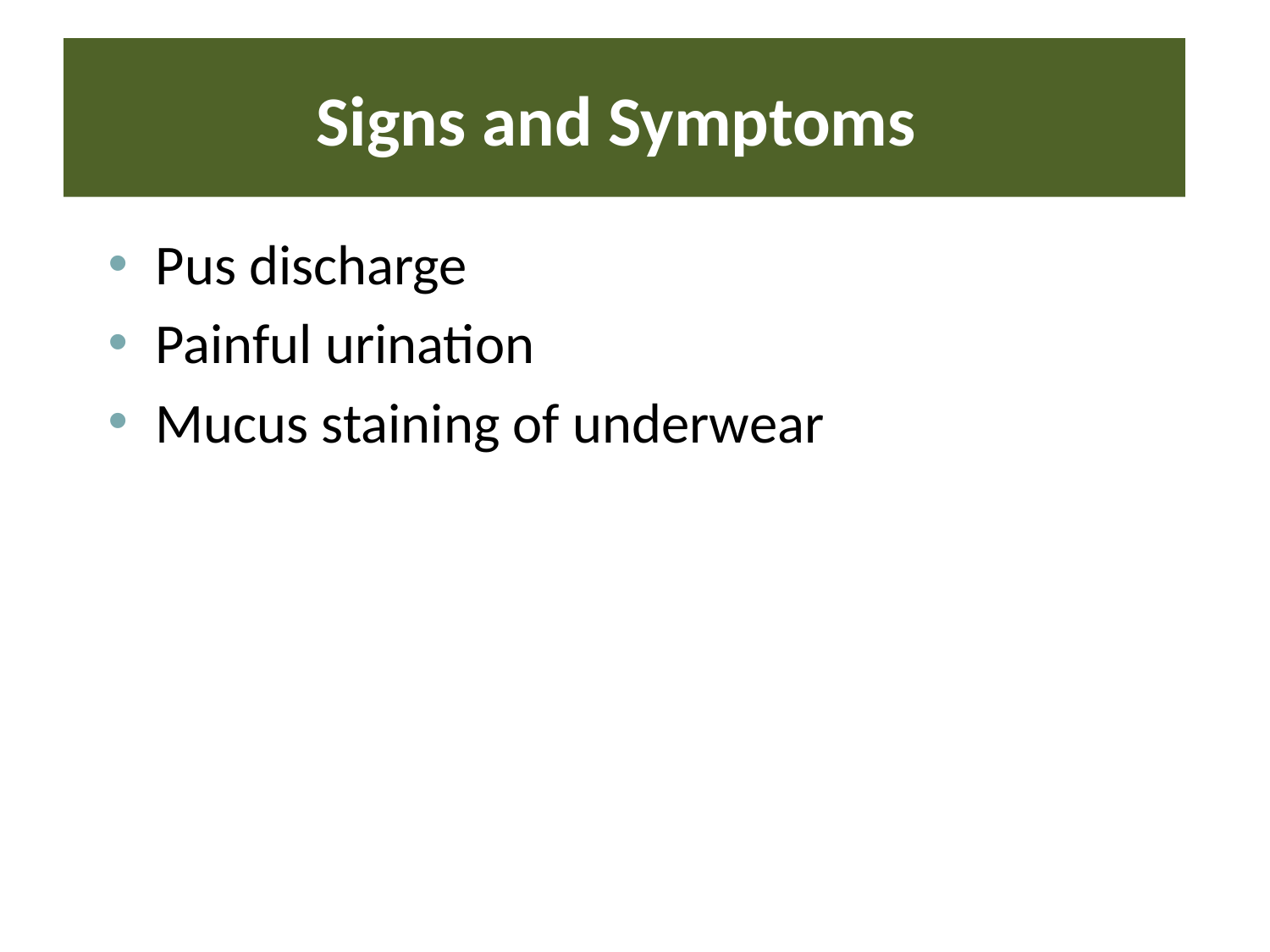

# Signs and Symptoms
Pus discharge
Painful urination
Mucus staining of underwear